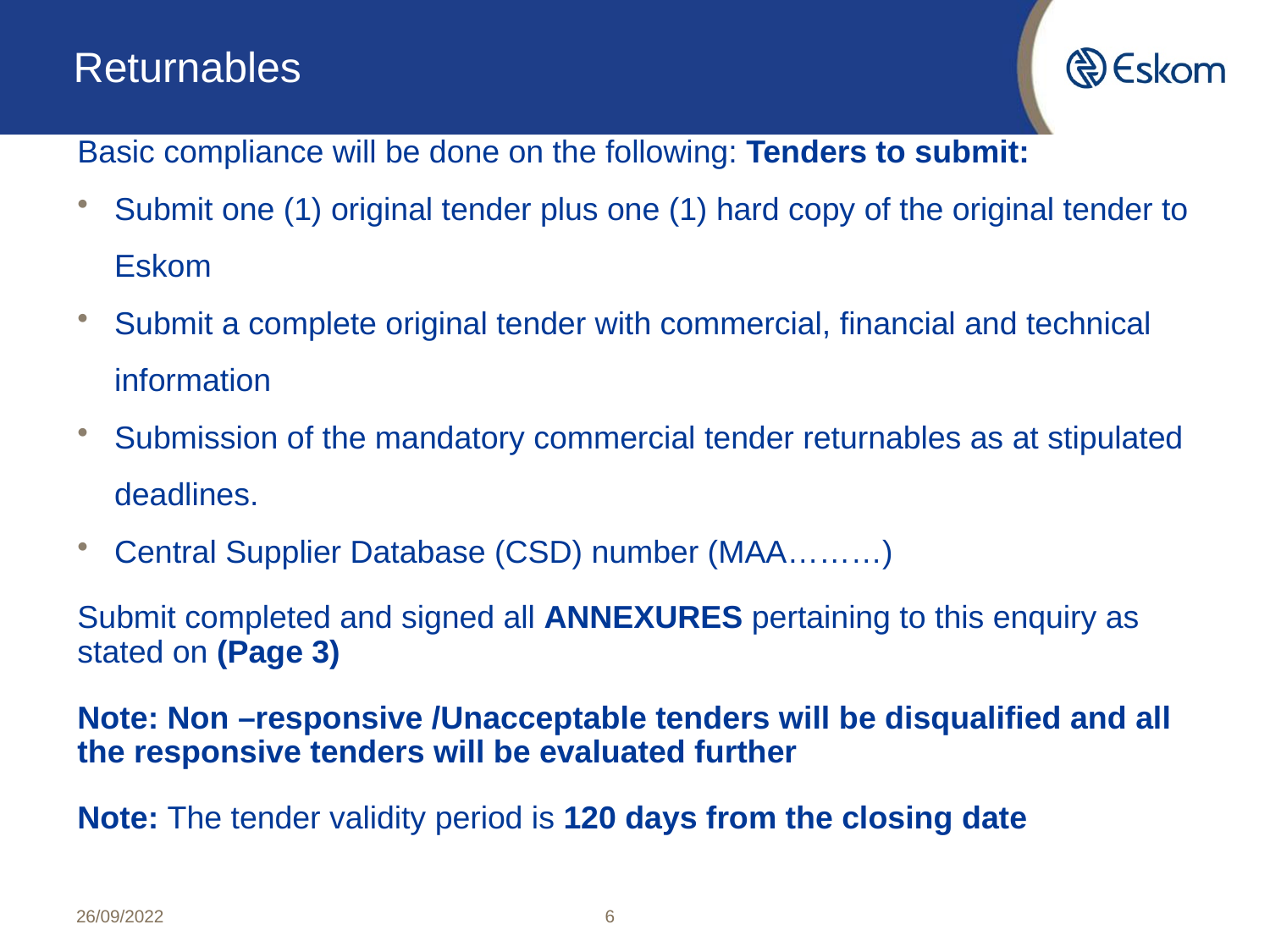

# Returnables
Basic compliance will be done on the following: Tenders to submit:
Submit one (1) original tender plus one (1) hard copy of the original tender to Eskom
Submit a complete original tender with commercial, financial and technical information
Submission of the mandatory commercial tender returnables as at stipulated deadlines.
Central Supplier Database (CSD) number (MAA………)
Submit completed and signed all ANNEXURES pertaining to this enquiry as stated on (Page 3)
Note: Non –responsive /Unacceptable tenders will be disqualified and all the responsive tenders will be evaluated further
Note: The tender validity period is 120 days from the closing date

26/09/2022
6